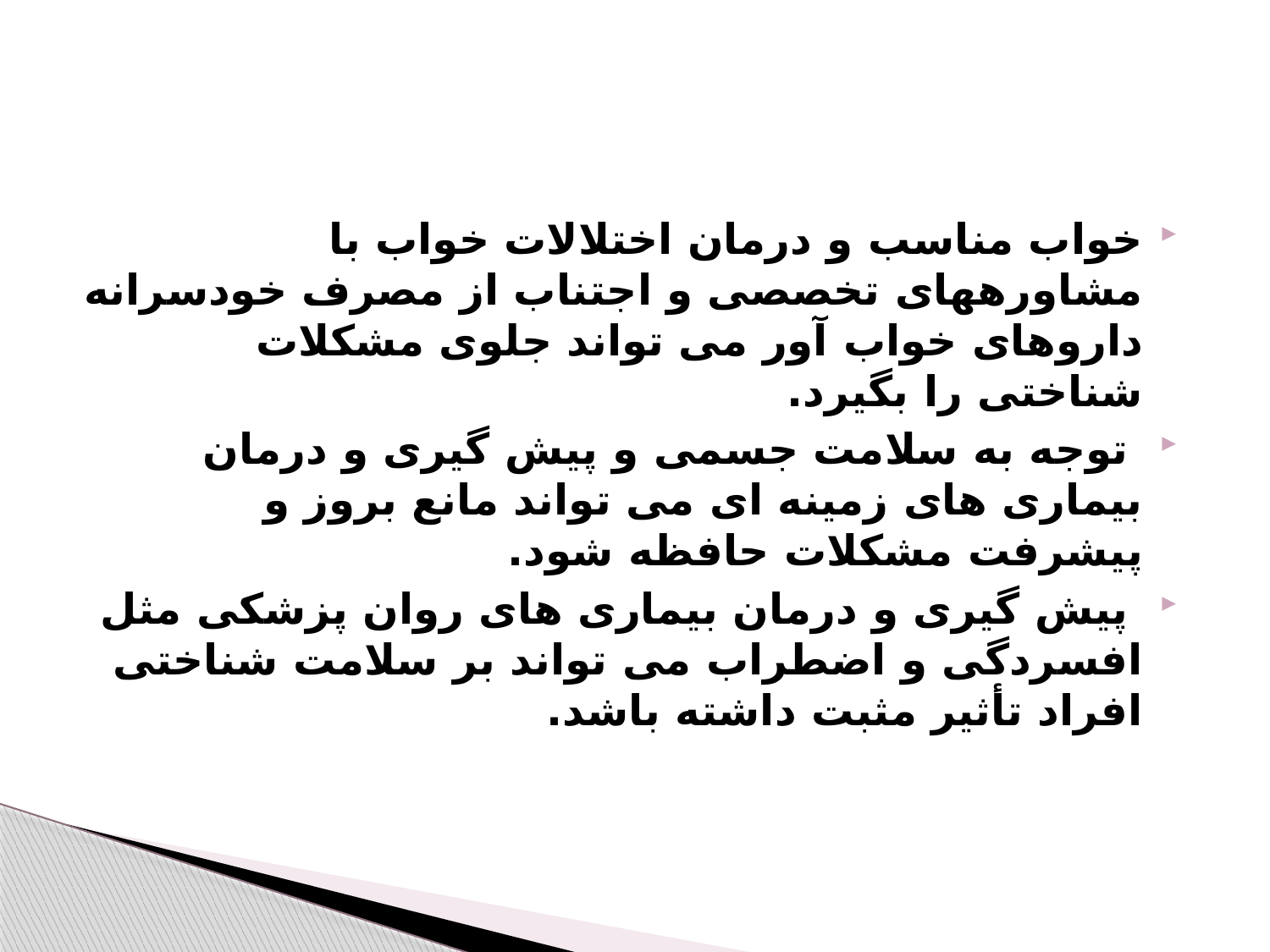

خواب مناسب و درمان اختلالات خواب با مشاورههای تخصصی و اجتناب از مصرف خودسرانه داروهای خواب آور می تواند جلوی مشکلات شناختی را بگیرد.
	 توجه به سلامت جسمی و پیش گیری و درمان بیماری های زمینه ای می تواند مانع بروز و پیشرفت مشکلات حافظه شود.
 پیش گیری و درمان بیماری های روان پزشکی مثل افسردگی و اضطراب می تواند بر سلامت شناختی افراد تأثیر مثبت داشته باشد.